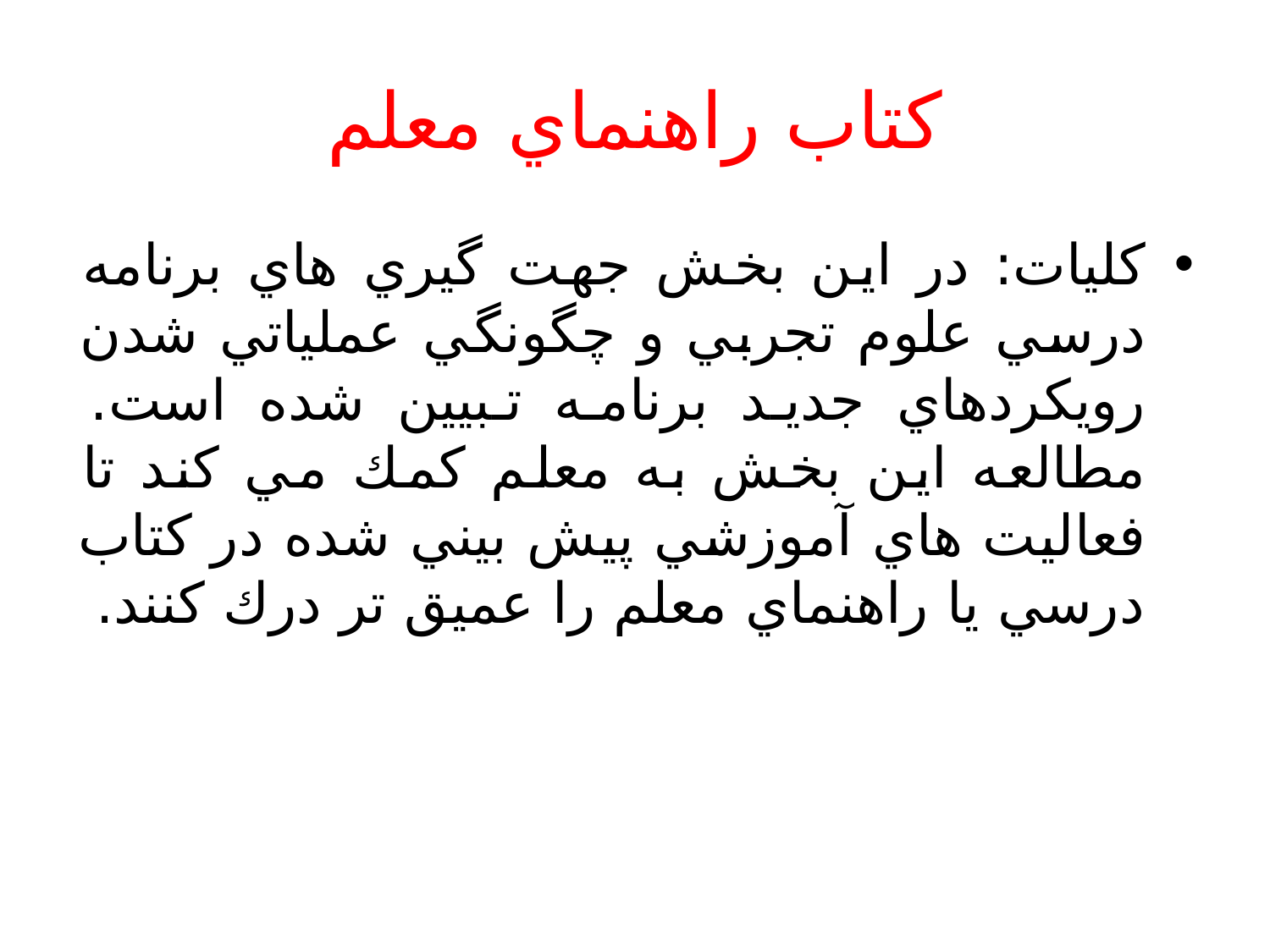

# كتاب راهنماي معلم
كليات: در اين بخش جهت گيري هاي برنامه درسي علوم تجربي و چگونگي عملياتي شدن رويكردهاي جديد برنامه تبيين شده است. مطالعه اين بخش به معلم كمك مي كند تا فعاليت هاي آموزشي پيش بيني شده در كتاب درسي يا راهنماي معلم را عميق تر درك كنند.